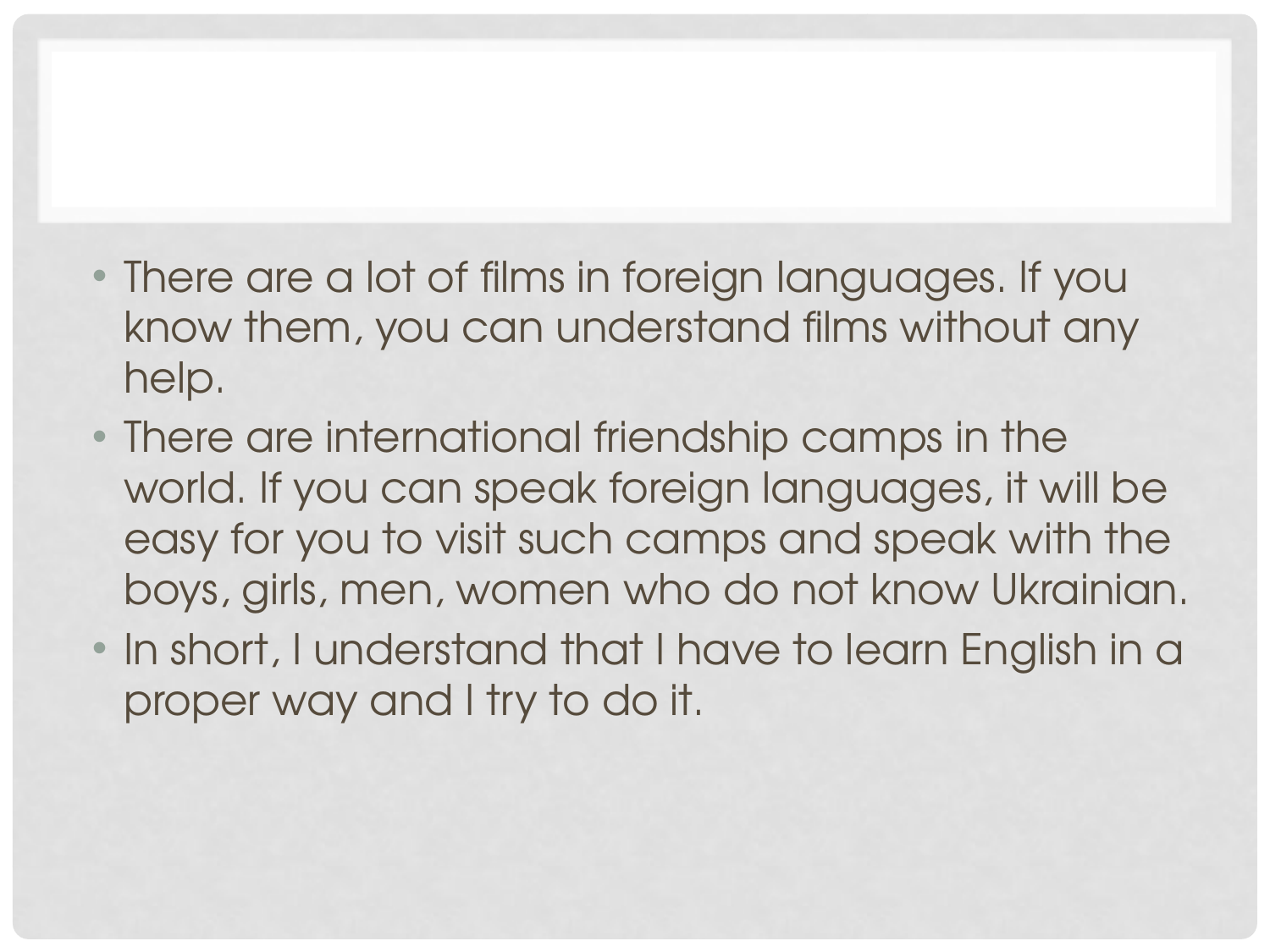

#
There are a lot of films in foreign languages. If you know them, you can understand films without any help.
There are international friendship camps in the world. If you can speak foreign languages, it will be easy for you to visit such camps and speak with the boys, girls, men, women who do not know Ukrainian.
In short, I understand that I have to learn English in a proper way and I try to do it.